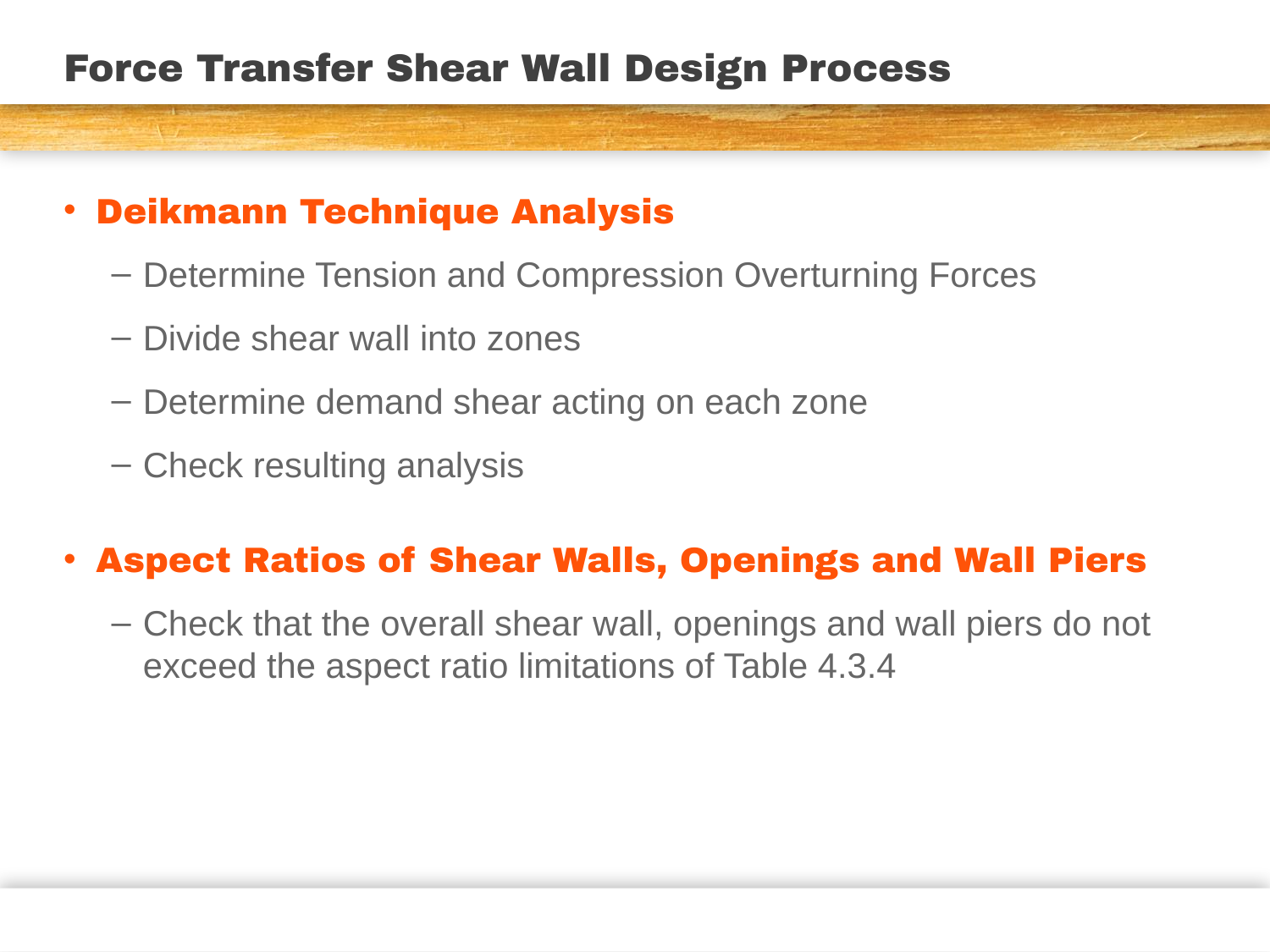

# Force Transfer Shear Wall Design Process
Deikmann Technique Analysis
Determine Tension and Compression Overturning Forces
Divide shear wall into zones
Determine demand shear acting on each zone
Check resulting analysis
Aspect Ratios of Shear Walls, Openings and Wall Piers
Check that the overall shear wall, openings and wall piers do not exceed the aspect ratio limitations of Table 4.3.4